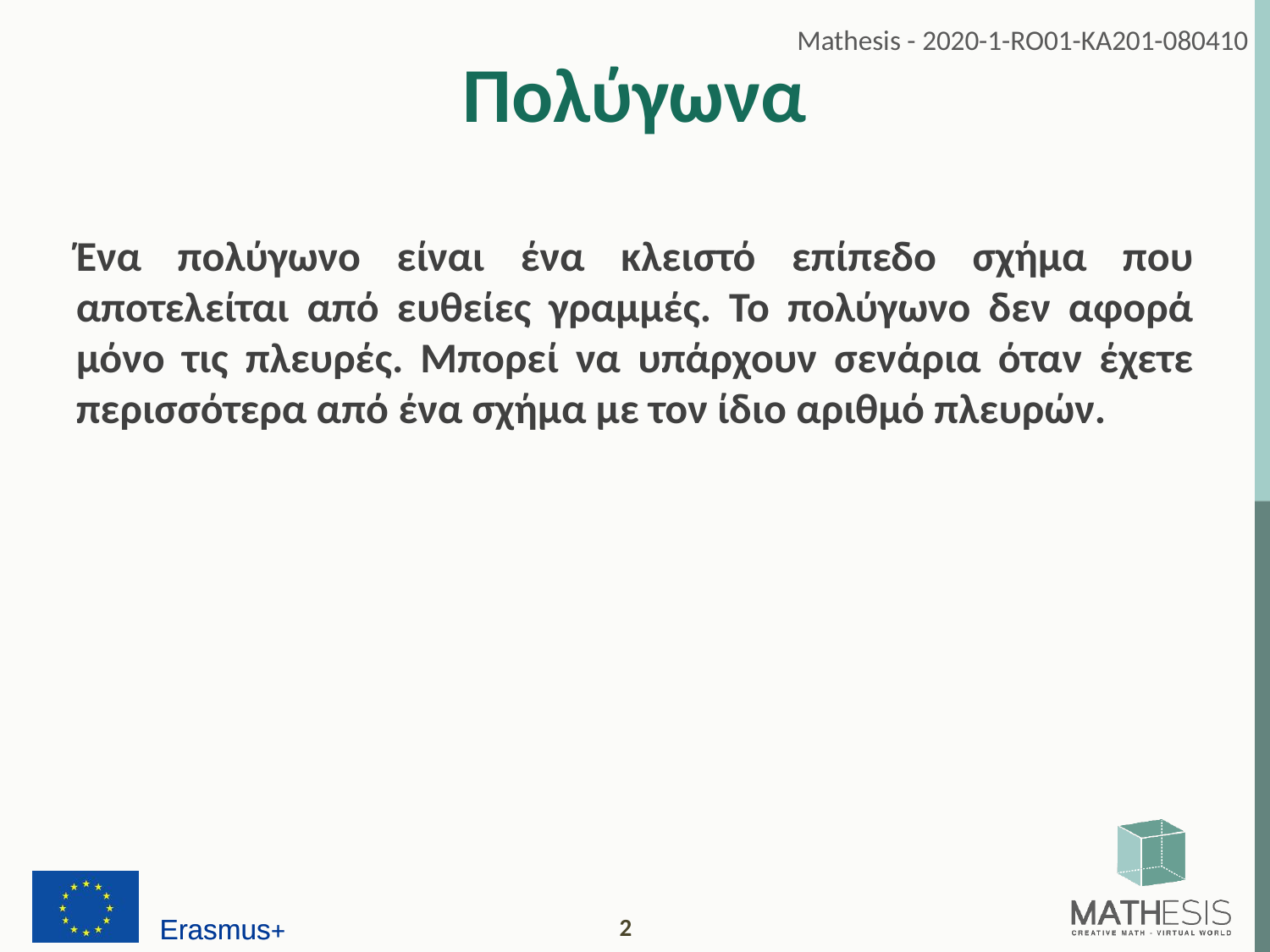

# Πολύγωνα
Ένα πολύγωνο είναι ένα κλειστό επίπεδο σχήμα που αποτελείται από ευθείες γραμμές. Το πολύγωνο δεν αφορά μόνο τις πλευρές. Μπορεί να υπάρχουν σενάρια όταν έχετε περισσότερα από ένα σχήμα με τον ίδιο αριθμό πλευρών.